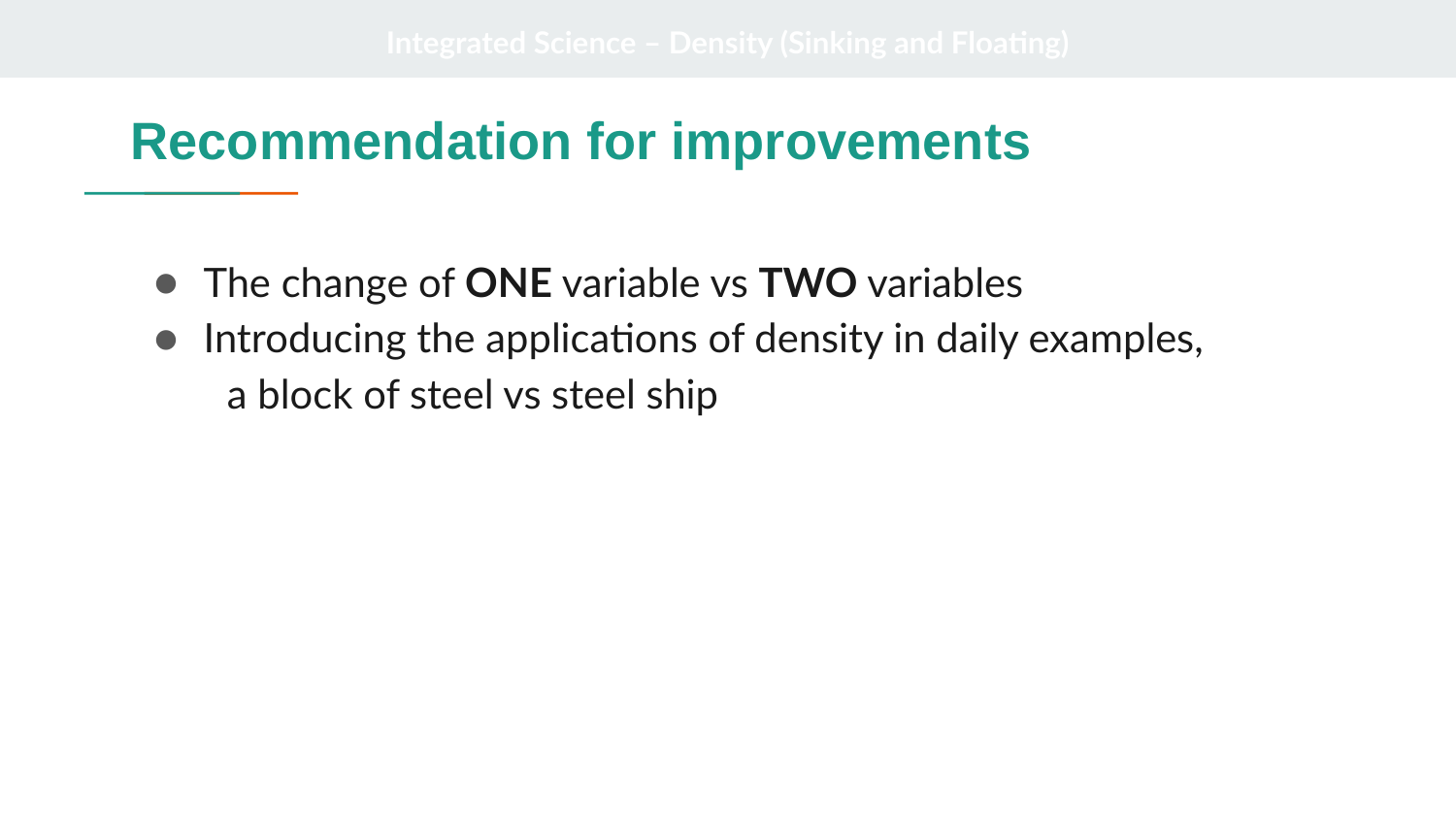

Integrated Science – Density (Sinking and Floating)
# Recommendation for improvements
The change of ONE variable vs TWO variables
Introducing the applications of density in daily examples,
       a block of steel vs steel ship